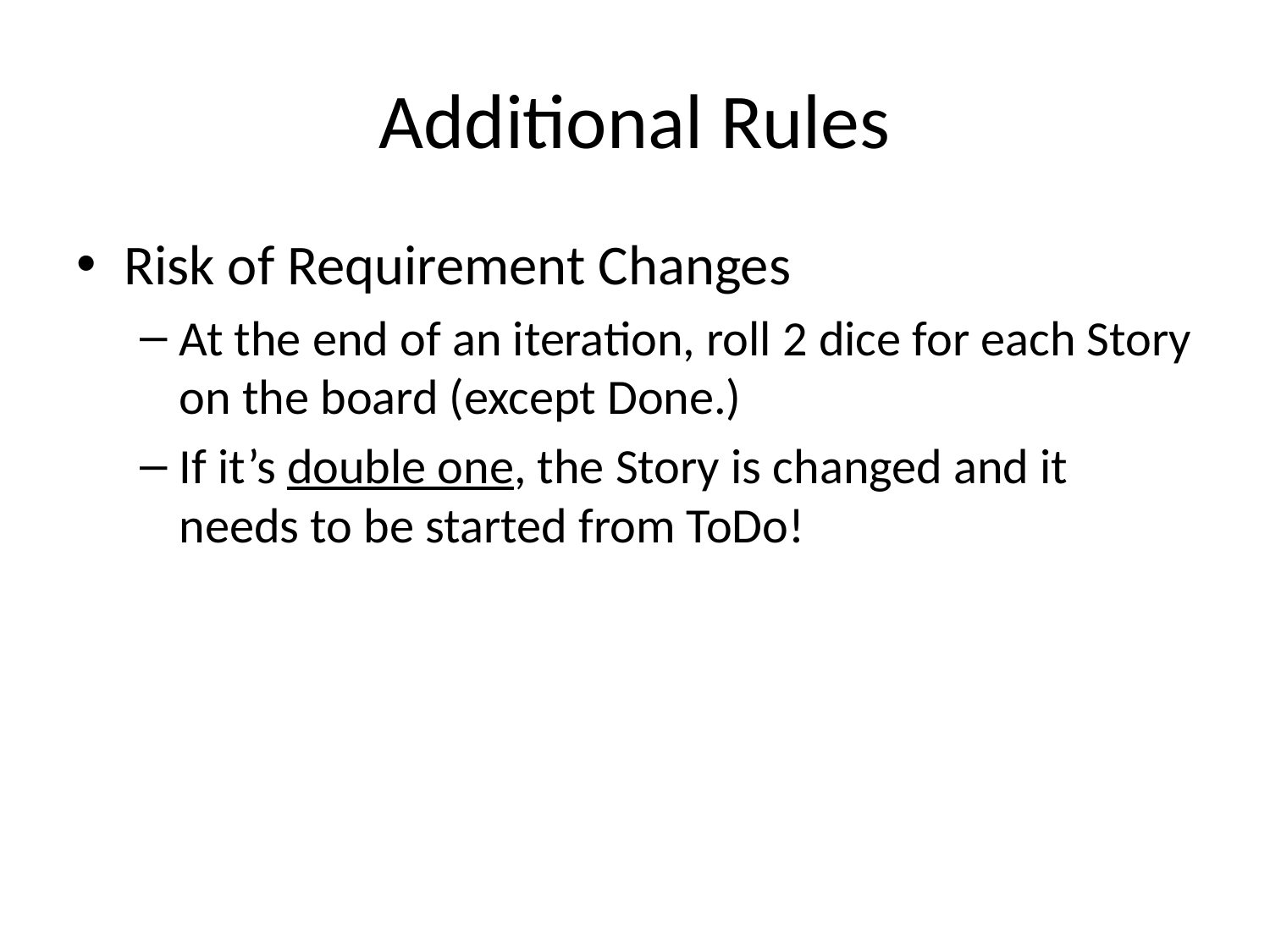

# Additional Rules
Risk of Requirement Changes
At the end of an iteration, roll 2 dice for each Story on the board (except Done.)
If it’s double one, the Story is changed and it needs to be started from ToDo!